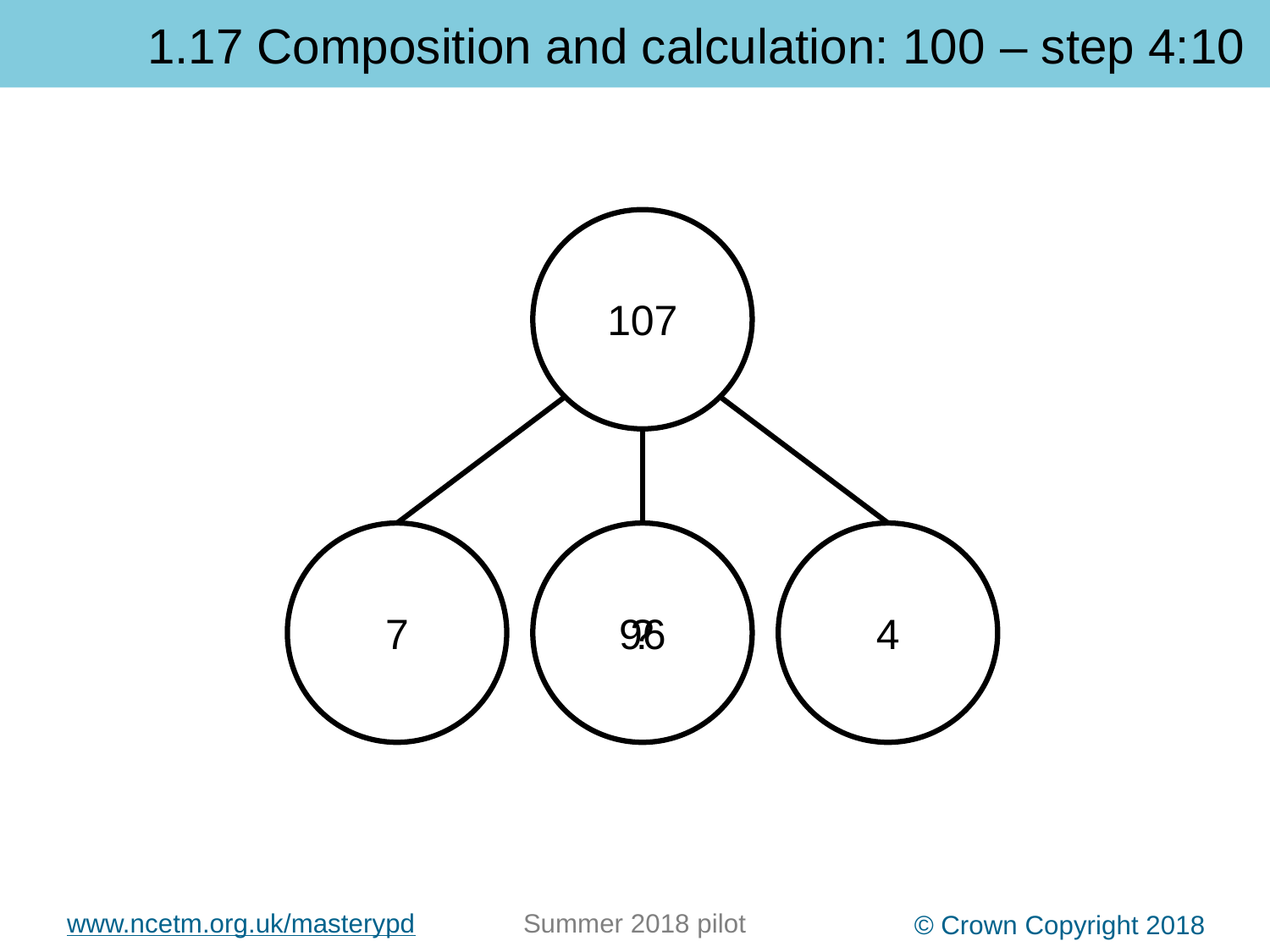

1.17 Composition and calculation: 100 – step 4:10

107

7
96
?
4